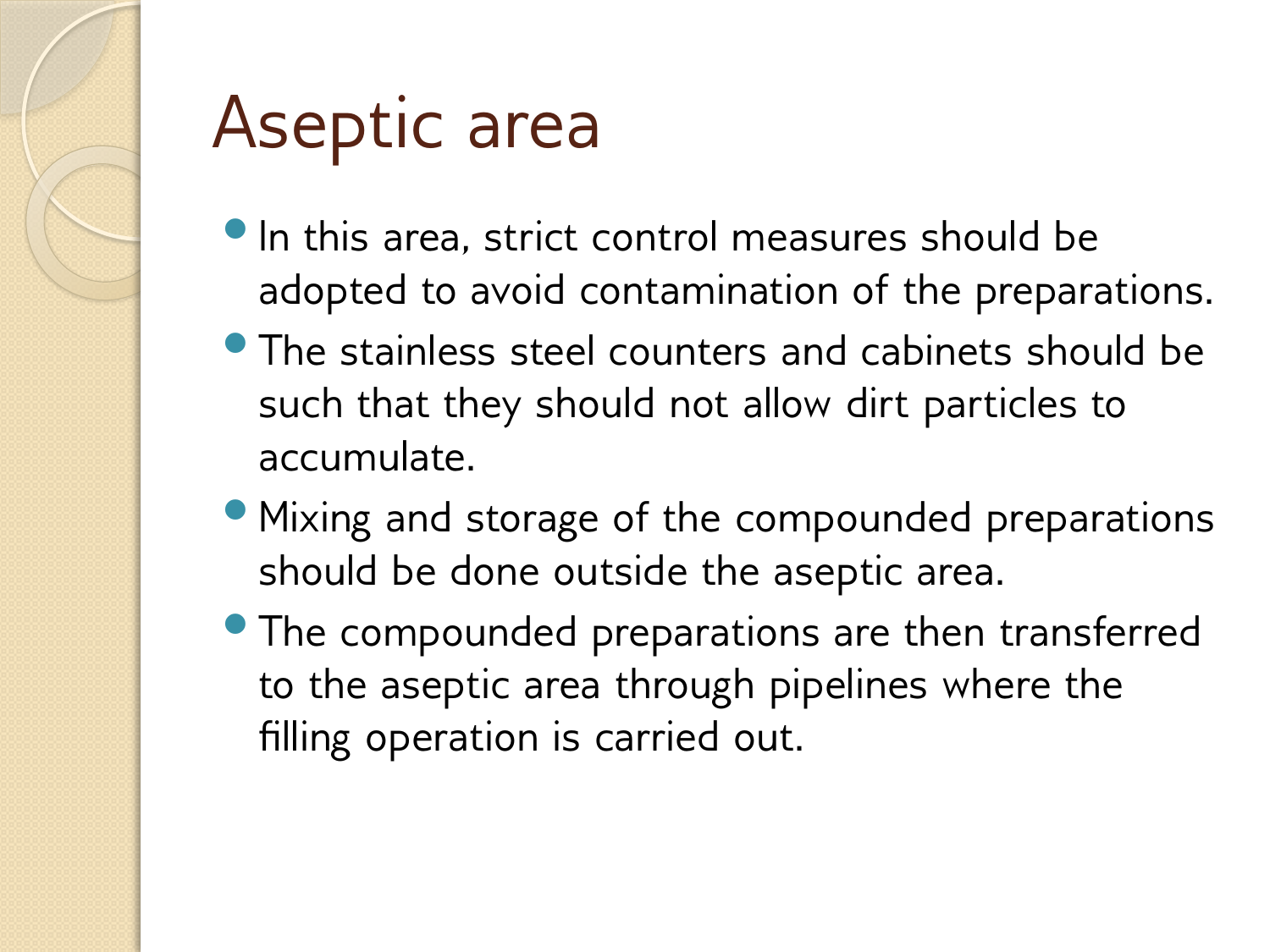

# Aseptic area
In this area, strict control measures should be adopted to avoid contamination of the preparations.
The stainless steel counters and cabinets should be such that they should not allow dirt particles to accumulate.
Mixing and storage of the compounded preparations should be done outside the aseptic area.
The compounded preparations are then transferred to the aseptic area through pipelines where the filling operation is carried out.